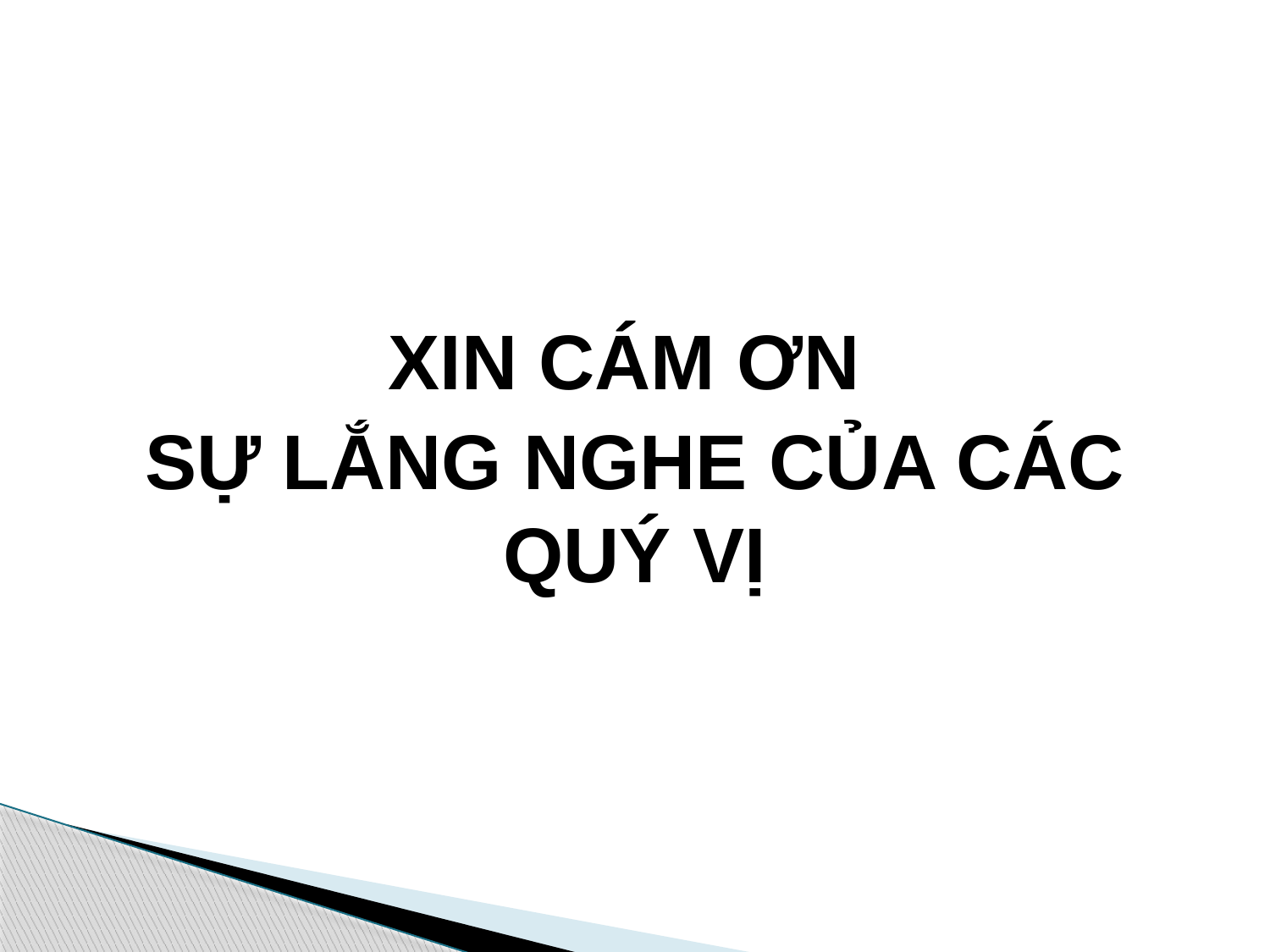

#

XIN CÁM ƠN
SỰ LẮNG NGHE CỦA CÁC QUÝ VỊ